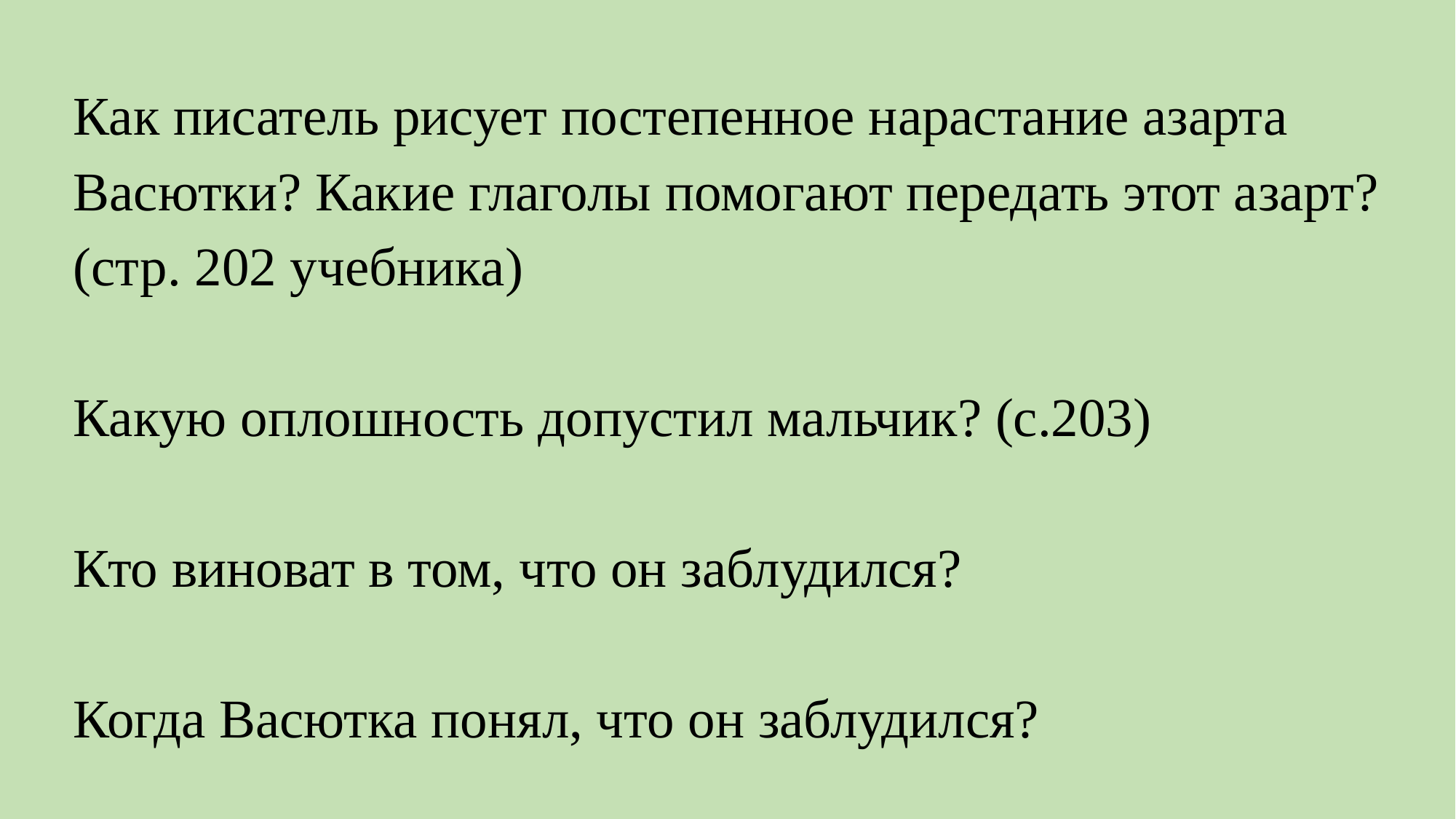

Как писатель рисует постепенное нарастание азарта Васютки? Какие глаголы помогают передать этот азарт? (стр. 202 учебника)

Какую оплошность допустил мальчик? (с.203)

Кто виноват в том, что он заблудился?

Когда Васютка понял, что он заблудился?